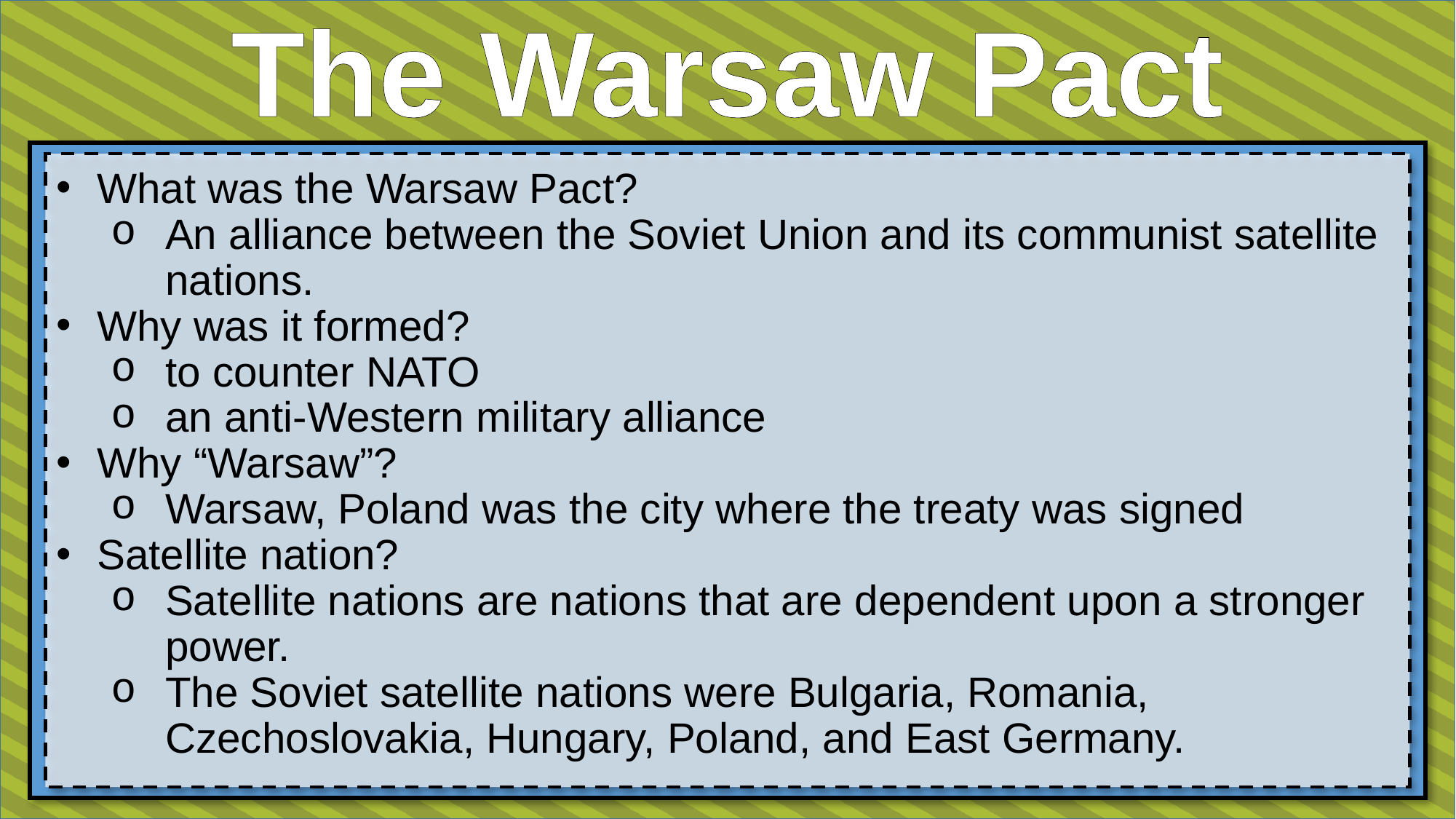

The Warsaw Pact

What was the Warsaw Pact?
An alliance between the Soviet Union and its communist satellite nations.
Why was it formed?
to counter NATO
an anti-Western military alliance
Why “Warsaw”?
Warsaw, Poland was the city where the treaty was signed
Satellite nation?
Satellite nations are nations that are dependent upon a stronger power.
The Soviet satellite nations were Bulgaria, Romania, Czechoslovakia, Hungary, Poland, and East Germany.